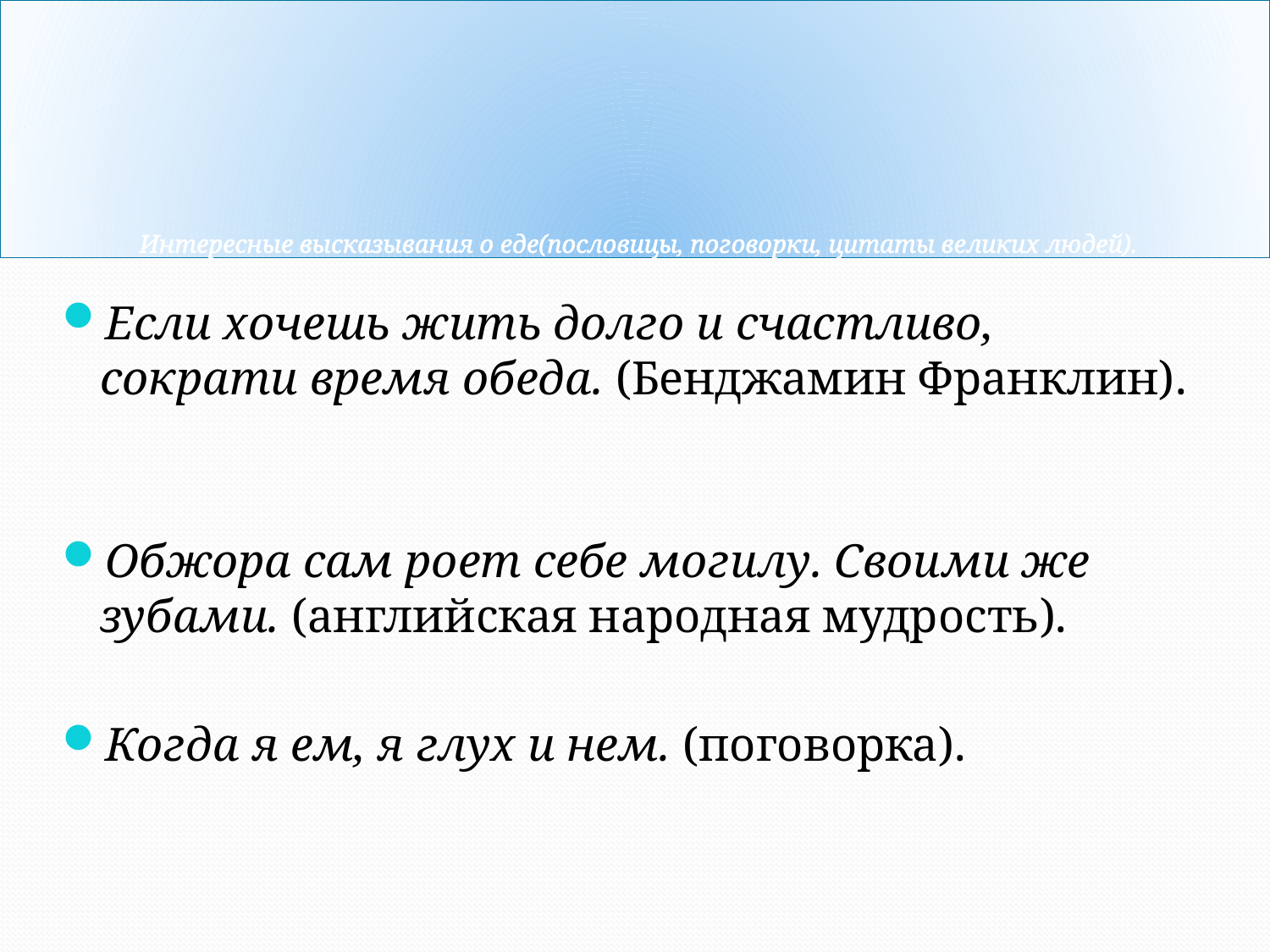

# Интересные высказывания о еде(пословицы, поговорки, цитаты великих людей).
Если хочешь жить долго и счастливо, сократи время обеда. (Бенджамин Франклин).

Обжора сам роет себе могилу. Своими же зубами. (английская народная мудрость).

Когда я ем, я глух и нем. (поговорка).